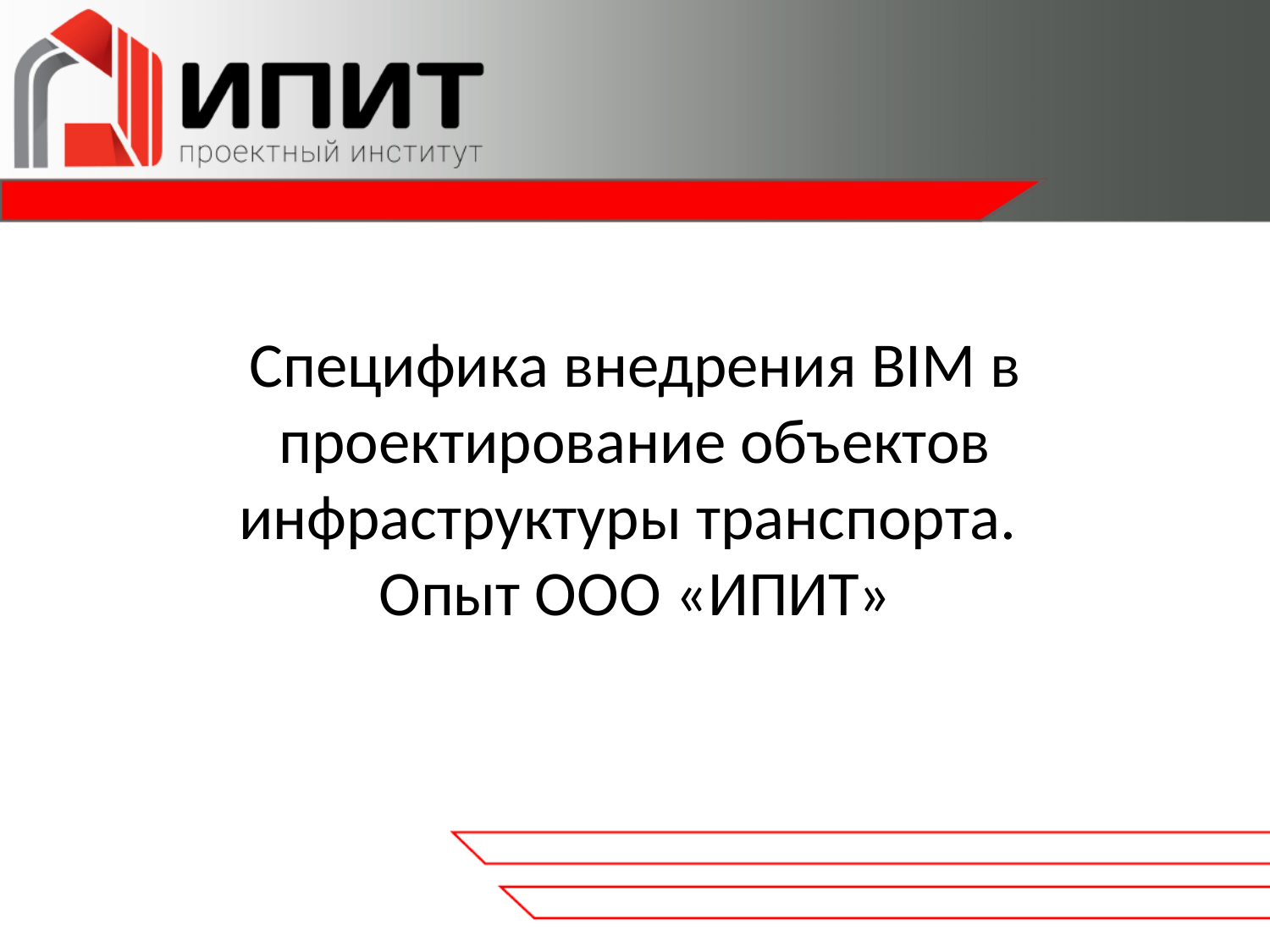

# Специфика внедрения BIM в проектирование объектов инфраструктуры транспорта. Опыт ООО «ИПИТ»